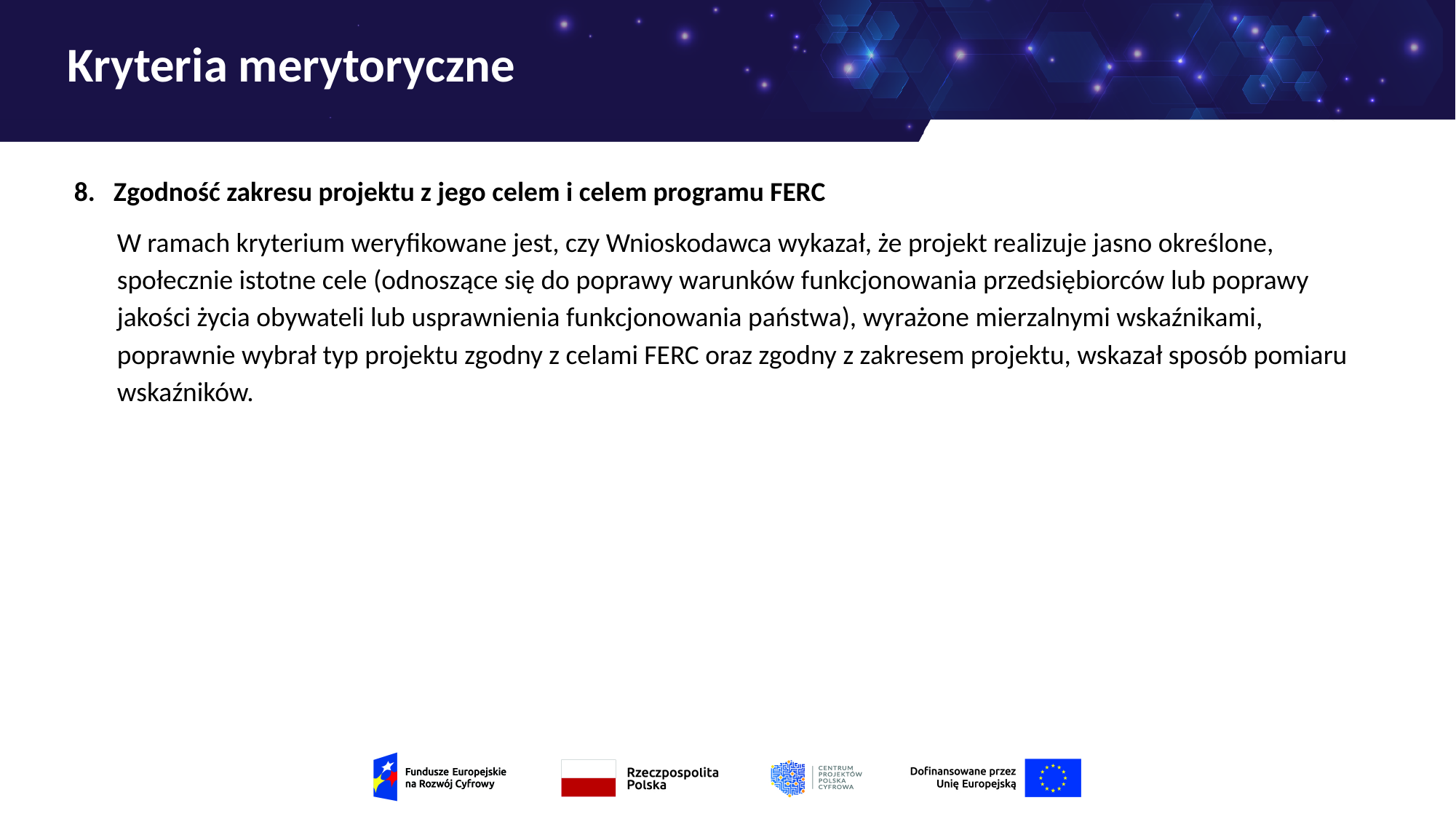

# Kryteria merytoryczne
8.   Zgodność zakresu projektu z jego celem i celem programu FERC
W ramach kryterium weryfikowane jest, czy Wnioskodawca wykazał, że projekt realizuje jasno określone, społecznie istotne cele (odnoszące się do poprawy warunków funkcjonowania przedsiębiorców lub poprawy jakości życia obywateli lub usprawnienia funkcjonowania państwa), wyrażone mierzalnymi wskaźnikami, poprawnie wybrał typ projektu zgodny z celami FERC oraz zgodny z zakresem projektu, wskazał sposób pomiaru wskaźników.